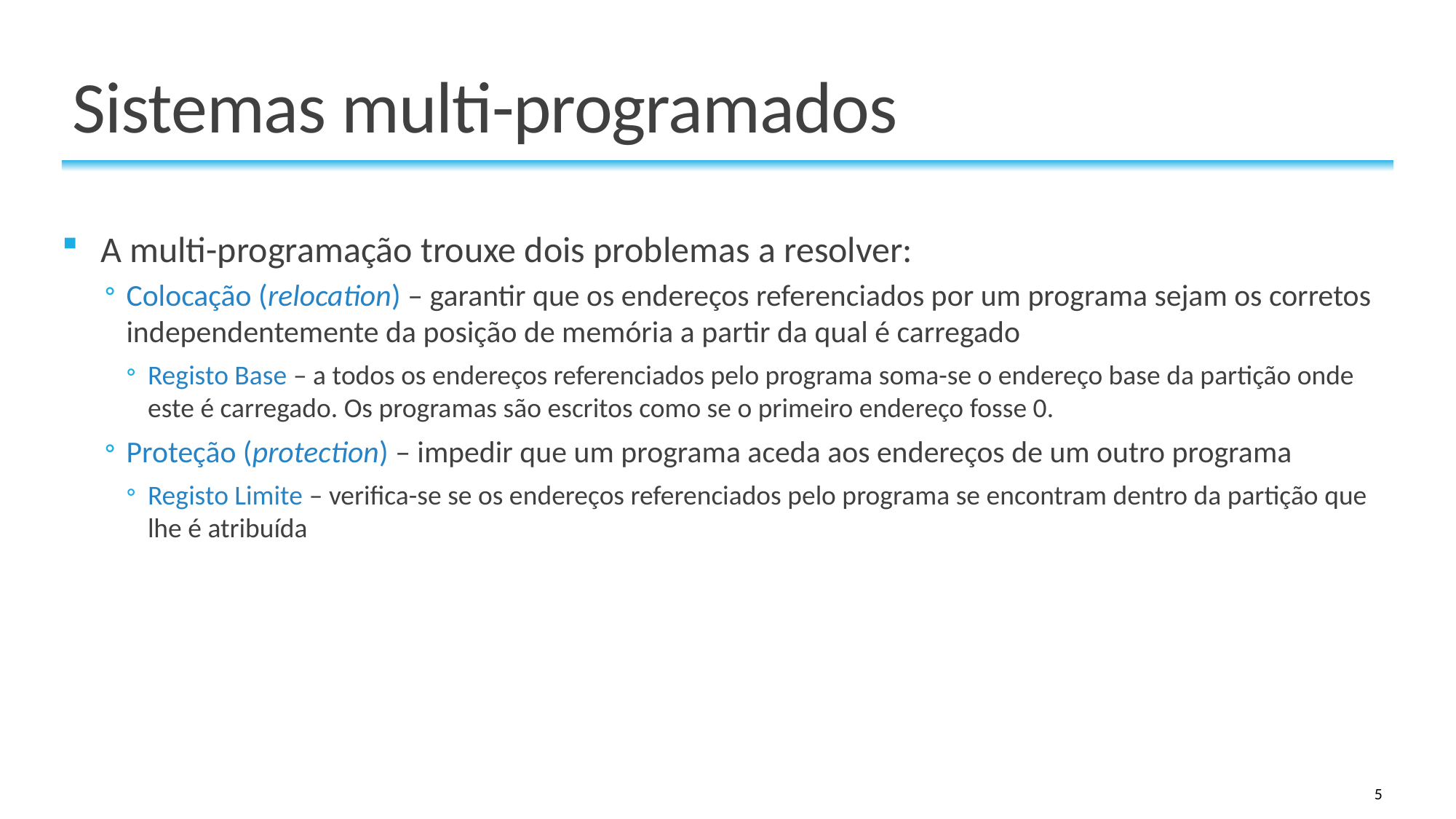

# Sistemas multi-programados
A multi-programação trouxe dois problemas a resolver:
Colocação (relocation) – garantir que os endereços referenciados por um programa sejam os corretos independentemente da posição de memória a partir da qual é carregado
Registo Base – a todos os endereços referenciados pelo programa soma-se o endereço base da partição onde este é carregado. Os programas são escritos como se o primeiro endereço fosse 0.
Proteção (protection) – impedir que um programa aceda aos endereços de um outro programa
Registo Limite – verifica-se se os endereços referenciados pelo programa se encontram dentro da partição que lhe é atribuída
5